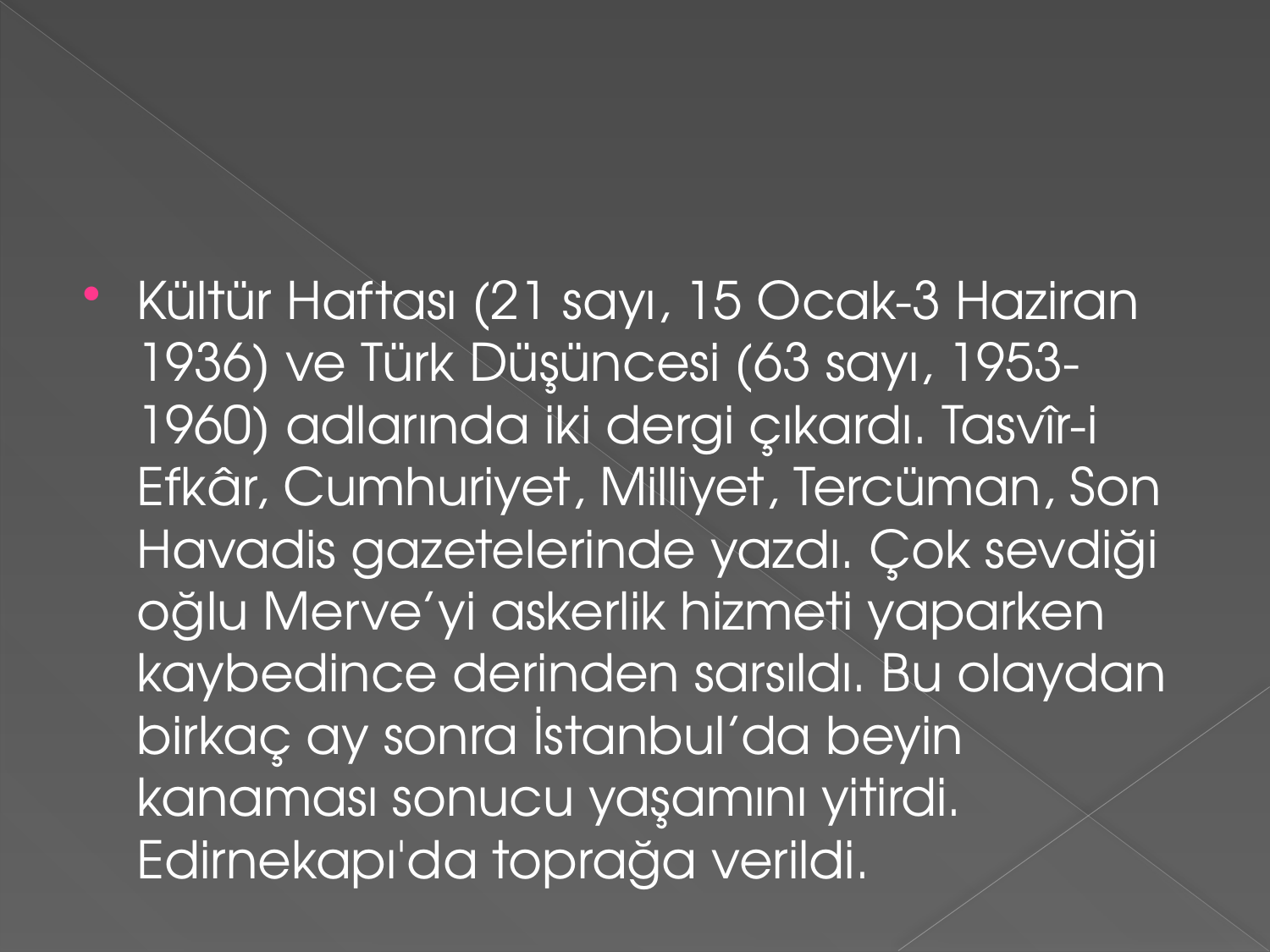

#
Kültür Haftası (21 sayı, 15 Ocak-3 Haziran 1936) ve Türk Düşüncesi (63 sayı, 1953-1960) adlarında iki dergi çıkardı. Tasvîr-i Efkâr, Cumhuriyet, Milliyet, Tercüman, Son Havadis gazetelerinde yazdı. Çok sevdiği oğlu Merve’yi askerlik hizmeti yaparken kaybedince derinden sarsıldı. Bu olaydan birkaç ay sonra İstanbul’da beyin kanaması sonucu yaşamını yitirdi. Edirnekapı'da toprağa verildi.